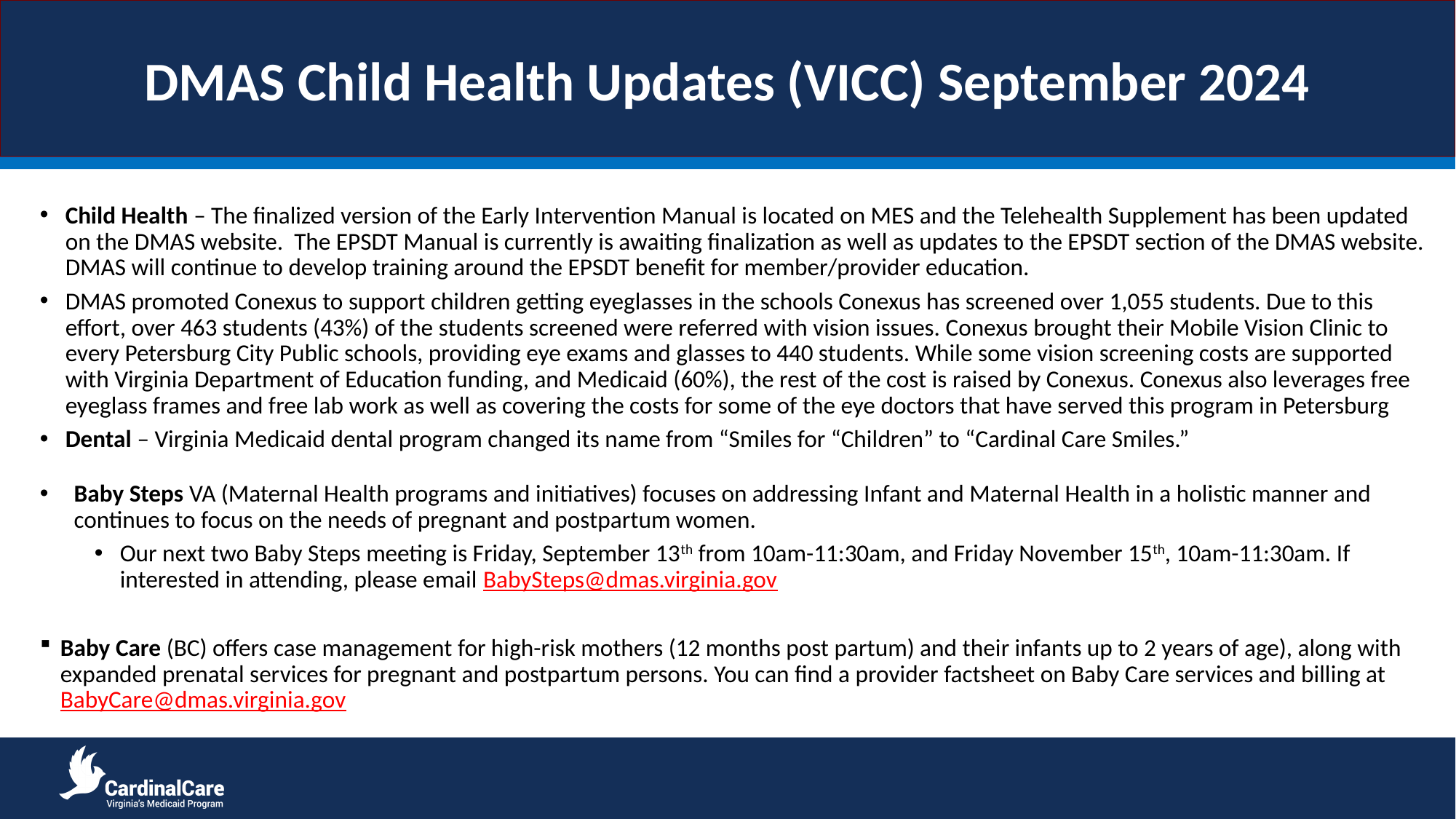

# DMAS Child Health Updates (VICC) September 2024
Child Health – The finalized version of the Early Intervention Manual is located on MES and the Telehealth Supplement has been updated on the DMAS website.  The EPSDT Manual is currently is awaiting finalization as well as updates to the EPSDT section of the DMAS website. DMAS will continue to develop training around the EPSDT benefit for member/provider education.
DMAS promoted Conexus to support children getting eyeglasses in the schools Conexus has screened over 1,055 students. Due to this effort, over 463 students (43%) of the students screened were referred with vision issues. Conexus brought their Mobile Vision Clinic to every Petersburg City Public schools, providing eye exams and glasses to 440 students. While some vision screening costs are supported with Virginia Department of Education funding, and Medicaid (60%), the rest of the cost is raised by Conexus. Conexus also leverages free eyeglass frames and free lab work as well as covering the costs for some of the eye doctors that have served this program in Petersburg
Dental – Virginia Medicaid dental program changed its name from “Smiles for “Children” to “Cardinal Care Smiles.”

Baby Steps VA (Maternal Health programs and initiatives) focuses on addressing Infant and Maternal Health in a holistic manner and continues to focus on the needs of pregnant and postpartum women.
Our next two Baby Steps meeting is Friday, September 13th from 10am-11:30am, and Friday November 15th, 10am-11:30am. If interested in attending, please email BabySteps@dmas.virginia.gov

Baby Care (BC) offers case management for high-risk mothers (12 months post partum) and their infants up to 2 years of age), along with expanded prenatal services for pregnant and postpartum persons. You can find a provider factsheet on Baby Care services and billing at BabyCare@dmas.virginia.gov